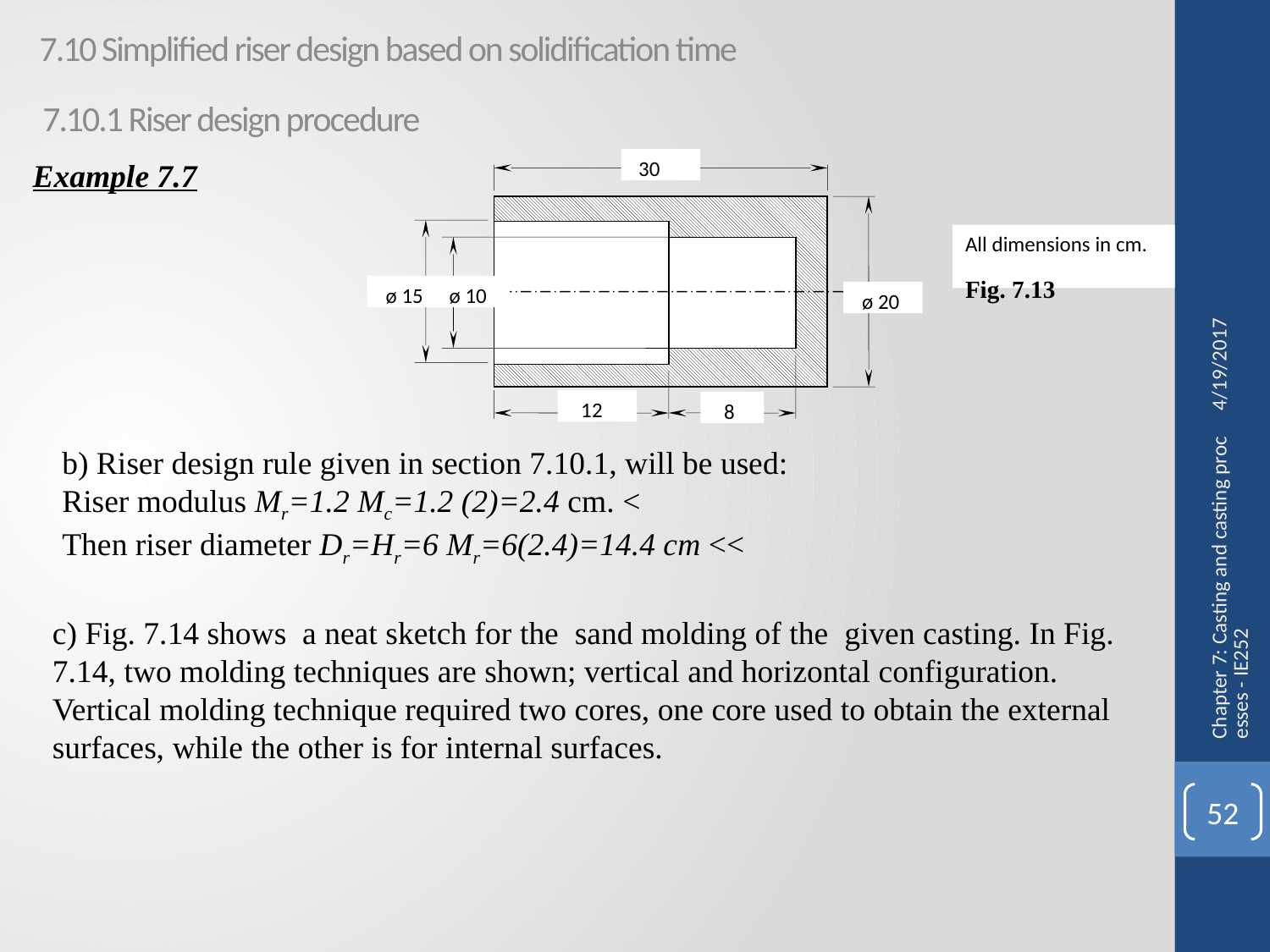

7.10 Simplified riser design based on solidification time

7.10.1 Riser design procedure
Example 7.7

 30

All dimensions in cm.
Fig. 7.13

.ø 15
.ø 10
.ø 20

. 12

. 8

4/19/2017
b) Riser design rule given in section 7.10.1, will be used:
Riser modulus Mr=1.2 Mc=1.2 (2)=2.4 cm. <
Then riser diameter Dr=Hr=6 Mr=6(2.4)=14.4 cm <<
Chapter 7: Casting and casting processes - IE252
c) Fig. 7.14 shows  a neat sketch for the  sand molding of the  given casting. In Fig. 7.14, two molding techniques are shown; vertical and horizontal configuration. Vertical molding technique required two cores, one core used to obtain the external surfaces, while the other is for internal surfaces.

52